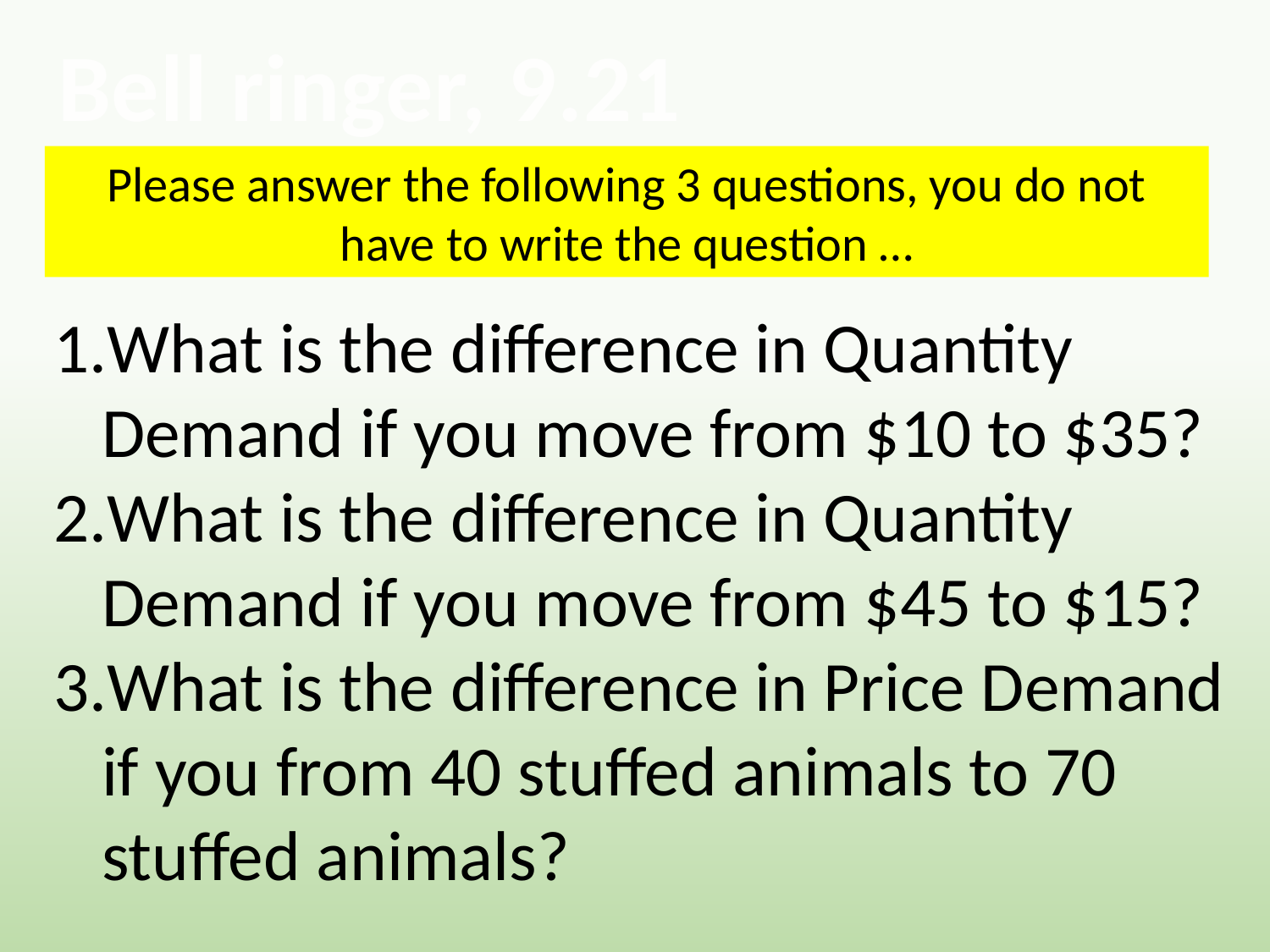

Bell ringer, 9.21
Please answer the following 3 questions, you do not have to write the question …
What is the difference in Quantity Demand if you move from $10 to $35?
What is the difference in Quantity Demand if you move from $45 to $15?
What is the difference in Price Demand if you from 40 stuffed animals to 70 stuffed animals?